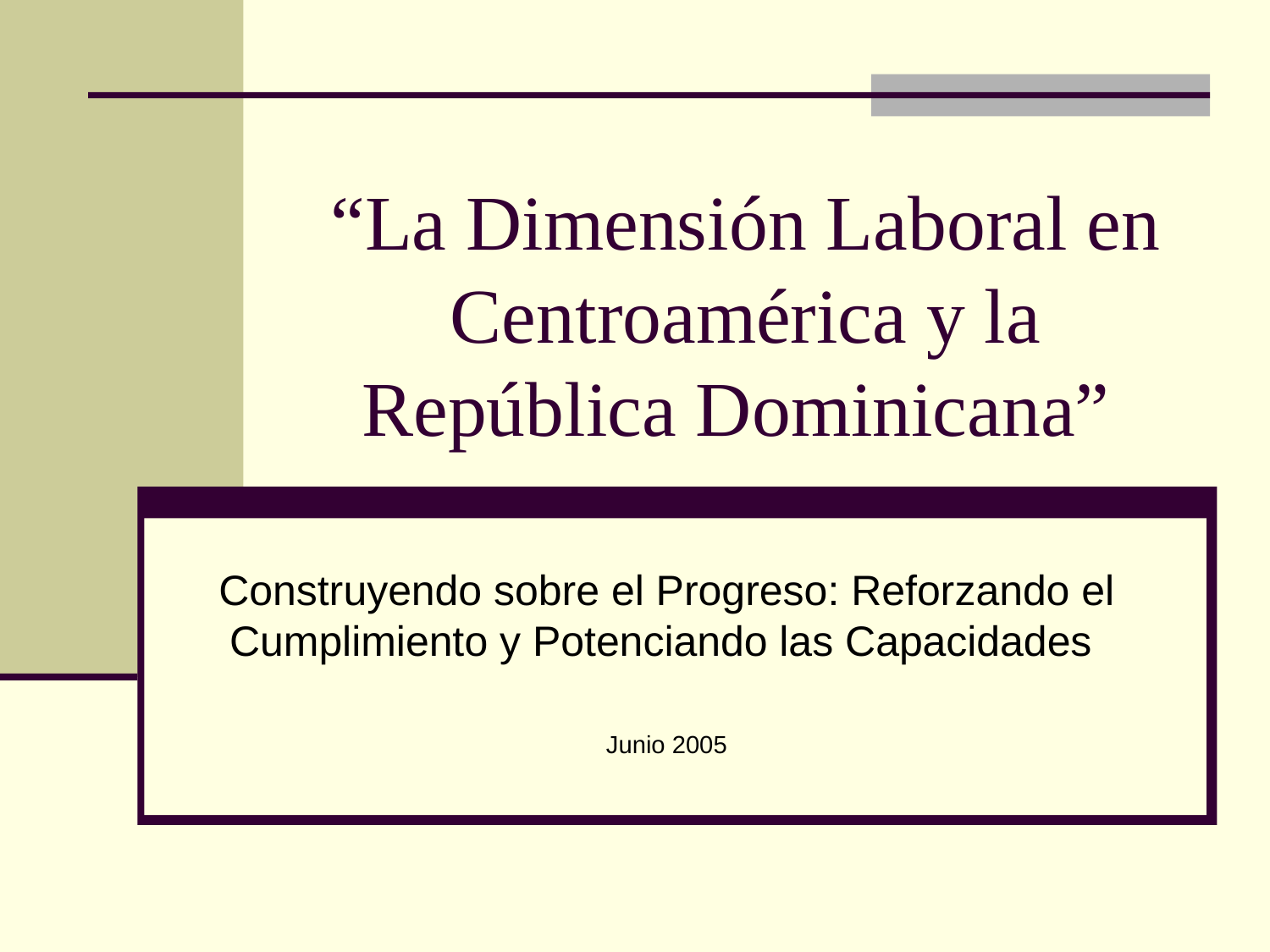

# “La Dimensión Laboral en Centroamérica y la República Dominicana”
Construyendo sobre el Progreso: Reforzando el Cumplimiento y Potenciando las Capacidades

Junio 2005